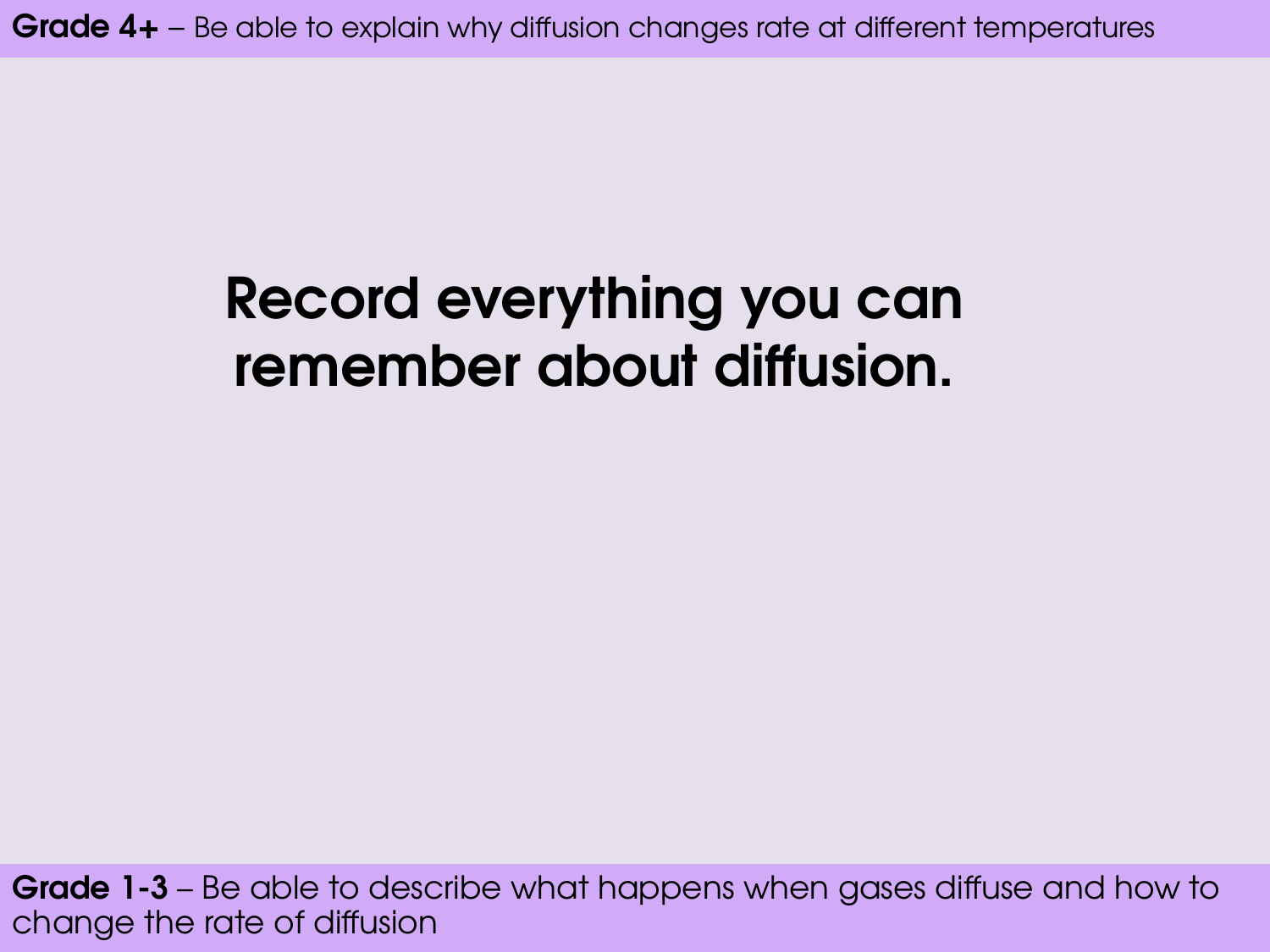

ASPIRE – Be able to explain why diffusion changes rate at different temperatures

Grade 4+ – Be able to explain why diffusion changes rate at different temperatures

Record everything you can remember about diffusion.

CHALLENGE – Be able to describe what happens when gases diffuse and how to change the rate of diffusion

Grade 1-3 – Be able to describe what happens when gases diffuse and how to change the rate of diffusion